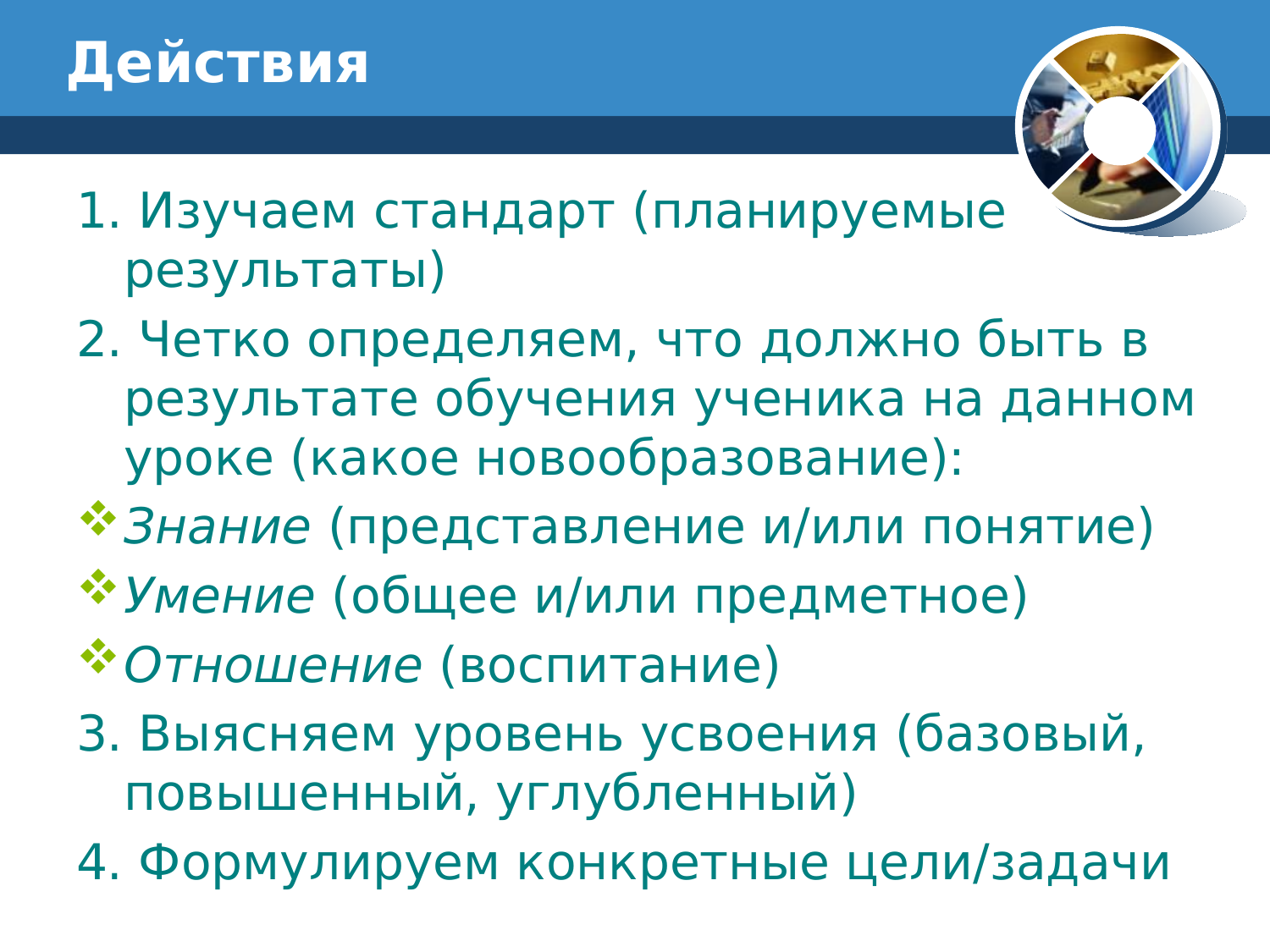

# Действия
1. Изучаем стандарт (планируемые результаты)
2. Четко определяем, что должно быть в результате обучения ученика на данном уроке (какое новообразование):
Знание (представление и/или понятие)
Умение (общее и/или предметное)
Отношение (воспитание)
3. Выясняем уровень усвоения (базовый, повышенный, углубленный)
4. Формулируем конкретные цели/задачи